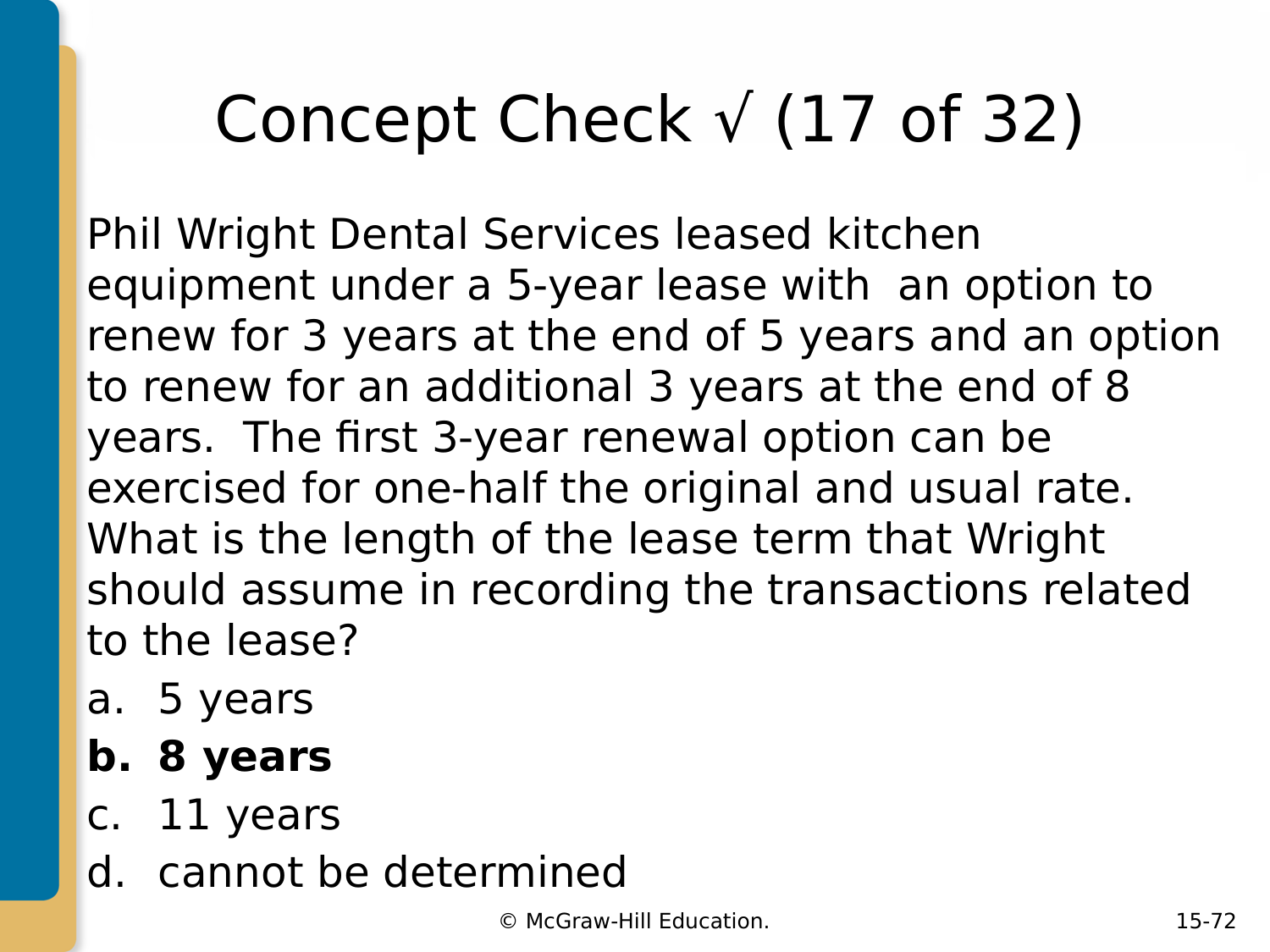

# Concept Check √ (17 of 32)
Phil Wright Dental Services leased kitchen equipment under a 5-year lease with  an option to renew for 3 years at the end of 5 years and an option to renew for an additional 3 years at the end of 8 years.  The first 3-year renewal option can be exercised for one-half the original and usual rate. What is the length of the lease term that Wright should assume in recording the transactions related to the lease?
5 years
8 years
11 years
cannot be determined